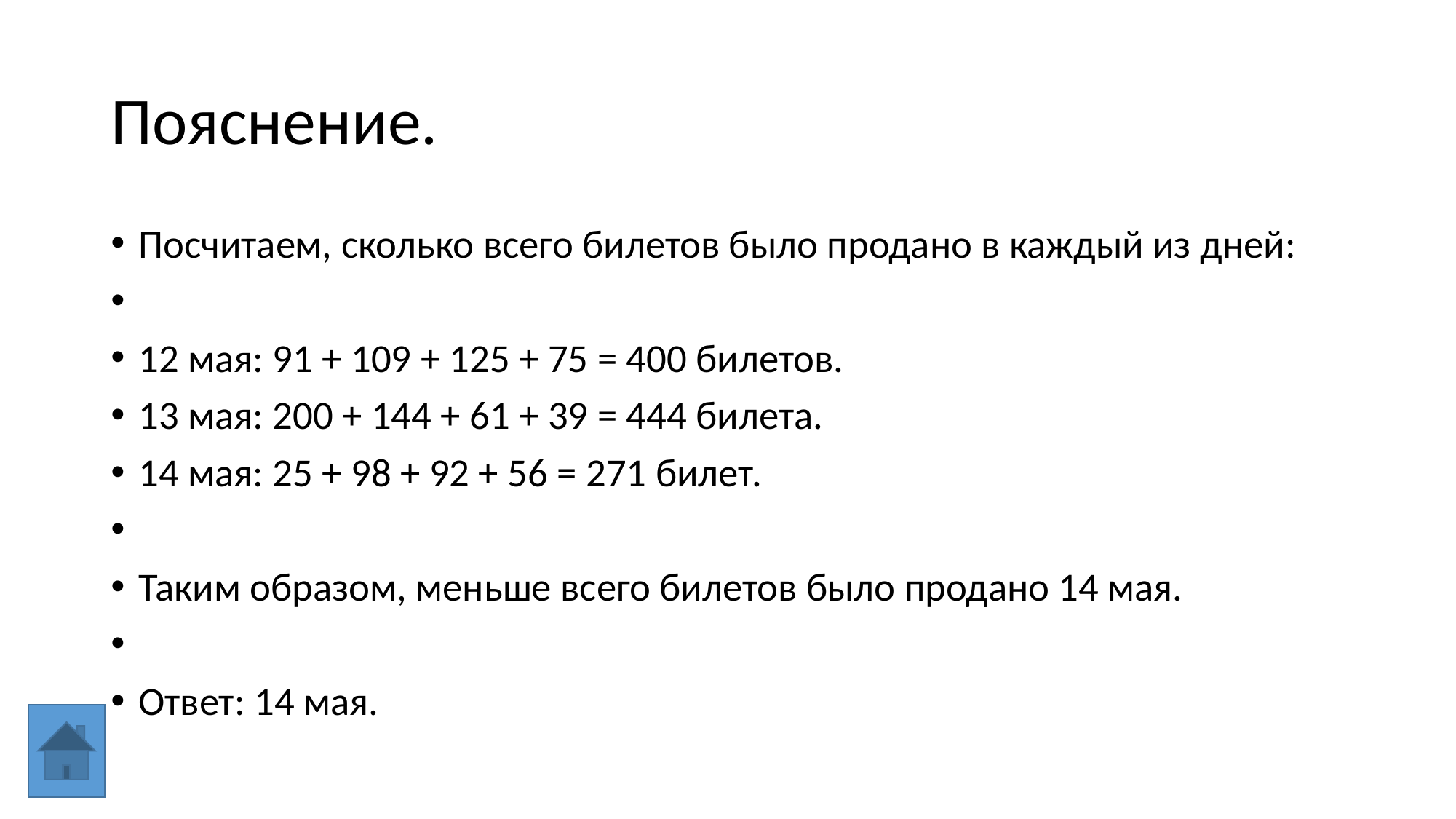

# Пояснение.
Посчитаем, сколько всего билетов было продано в каждый из дней:

12 мая: 91 + 109 + 125 + 75 = 400 билетов.
13 мая: 200 + 144 + 61 + 39 = 444 билета.
14 мая: 25 + 98 + 92 + 56 = 271 билет.

Таким образом, меньше всего билетов было продано 14 мая.

Ответ: 14 мая.